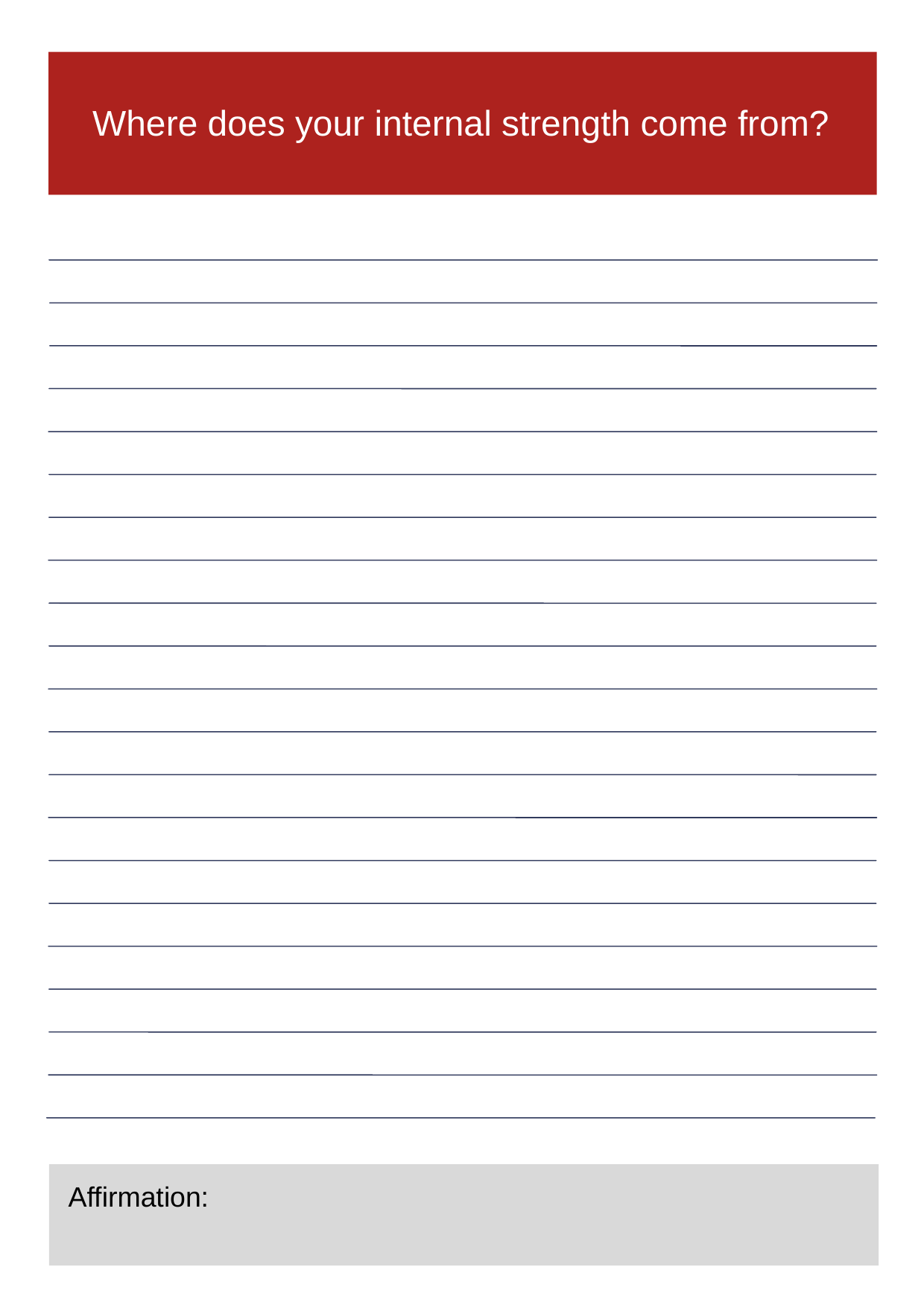

Where does your internal strength come from?

Affirmation: